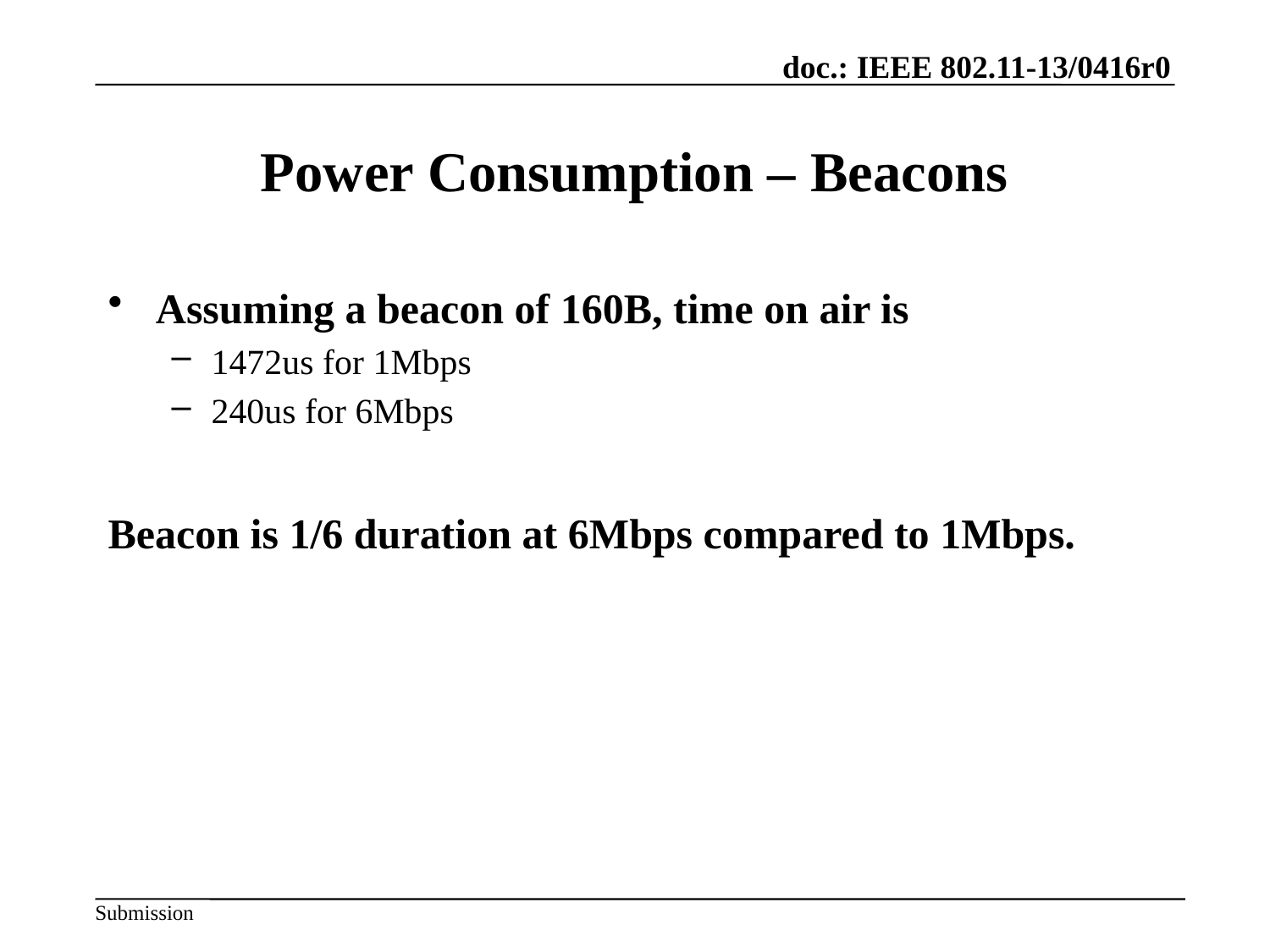

# Power Consumption – Beacons
Assuming a beacon of 160B, time on air is
1472us for 1Mbps
240us for 6Mbps

Beacon is 1/6 duration at 6Mbps compared to 1Mbps.